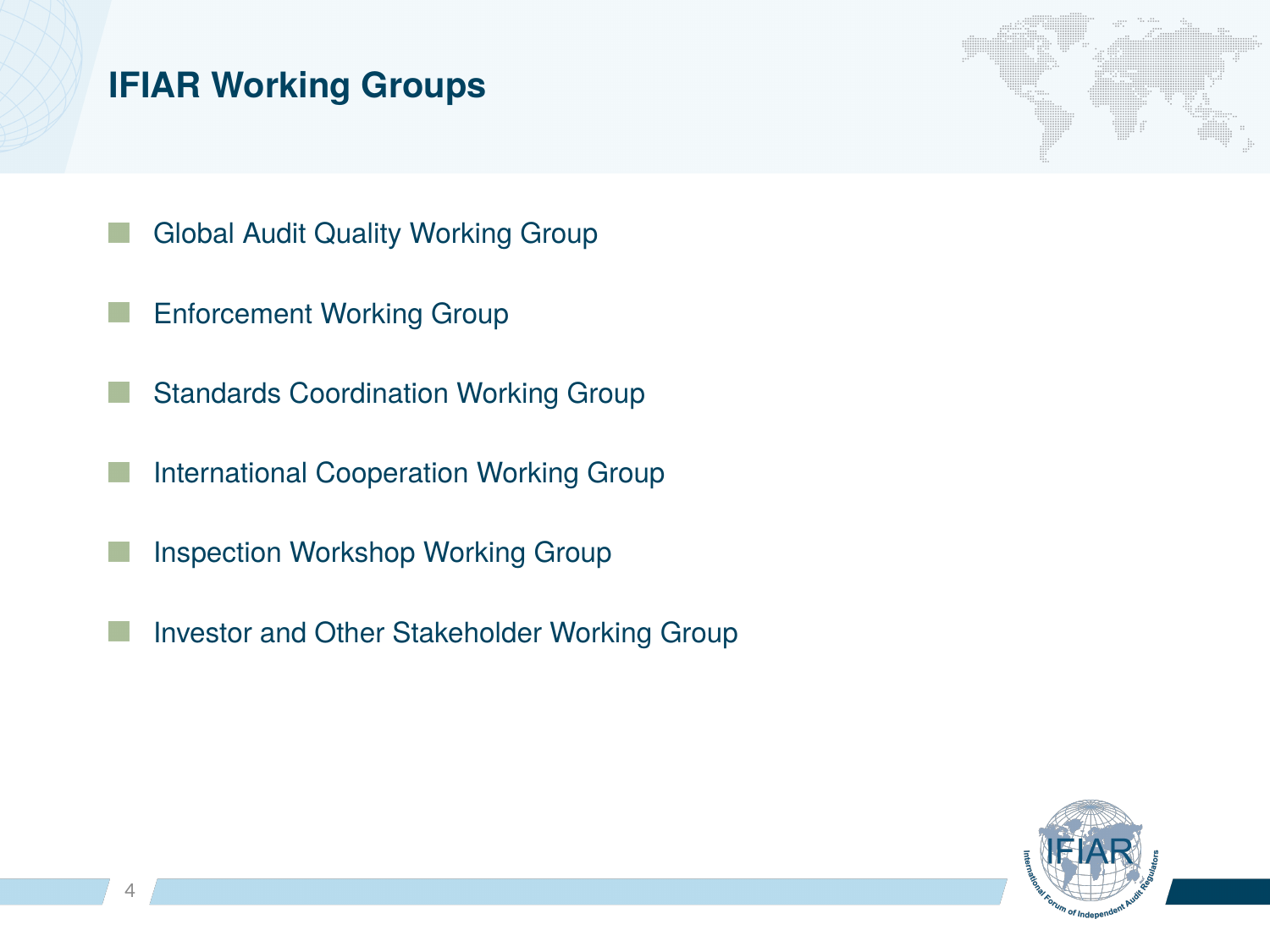

# IFIAR Working Groups
Global Audit Quality Working Group
Enforcement Working Group
Standards Coordination Working Group
International Cooperation Working Group
Inspection Workshop Working Group
Investor and Other Stakeholder Working Group